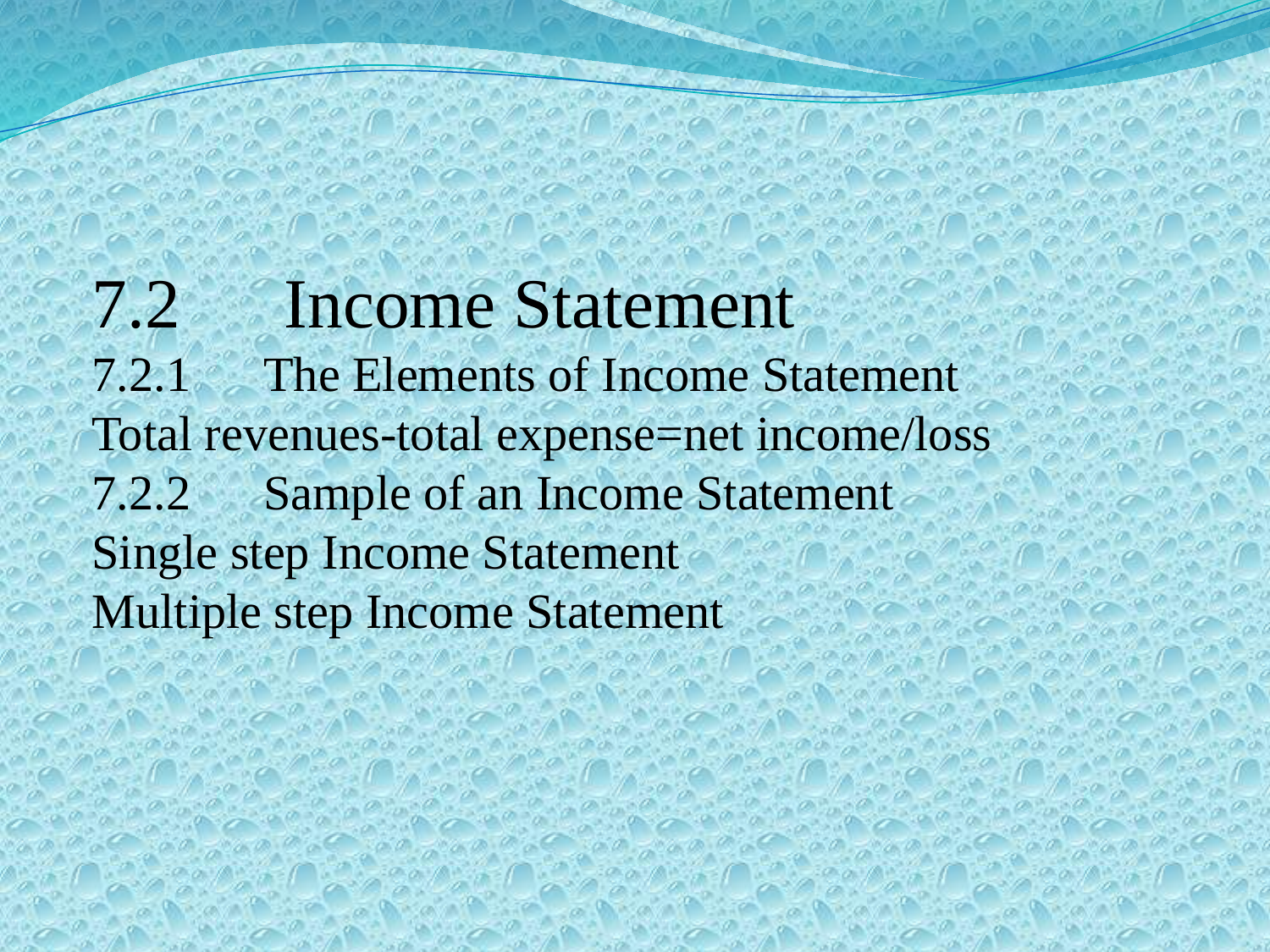

7.2　Income Statement
7.2.1　The Elements of Income Statement
Total revenues-total expense=net income/loss
7.2.2　Sample of an Income Statement
Single step Income Statement
Multiple step Income Statement